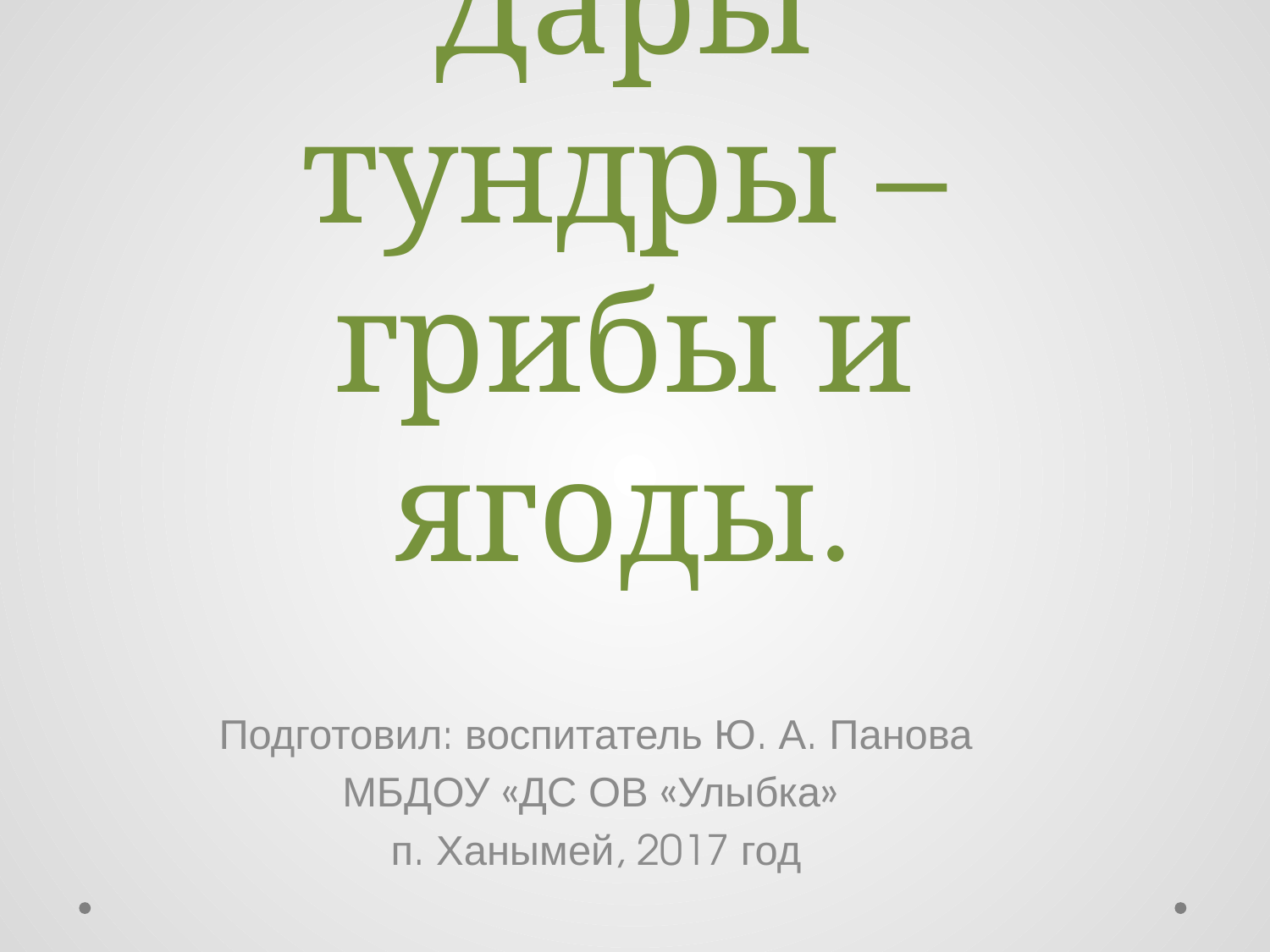

# Дары тундры – грибы и ягоды.
Подготовил: воспитатель Ю. А. Панова
МБДОУ «ДС ОВ «Улыбка»
п. Ханымей, 2017 год